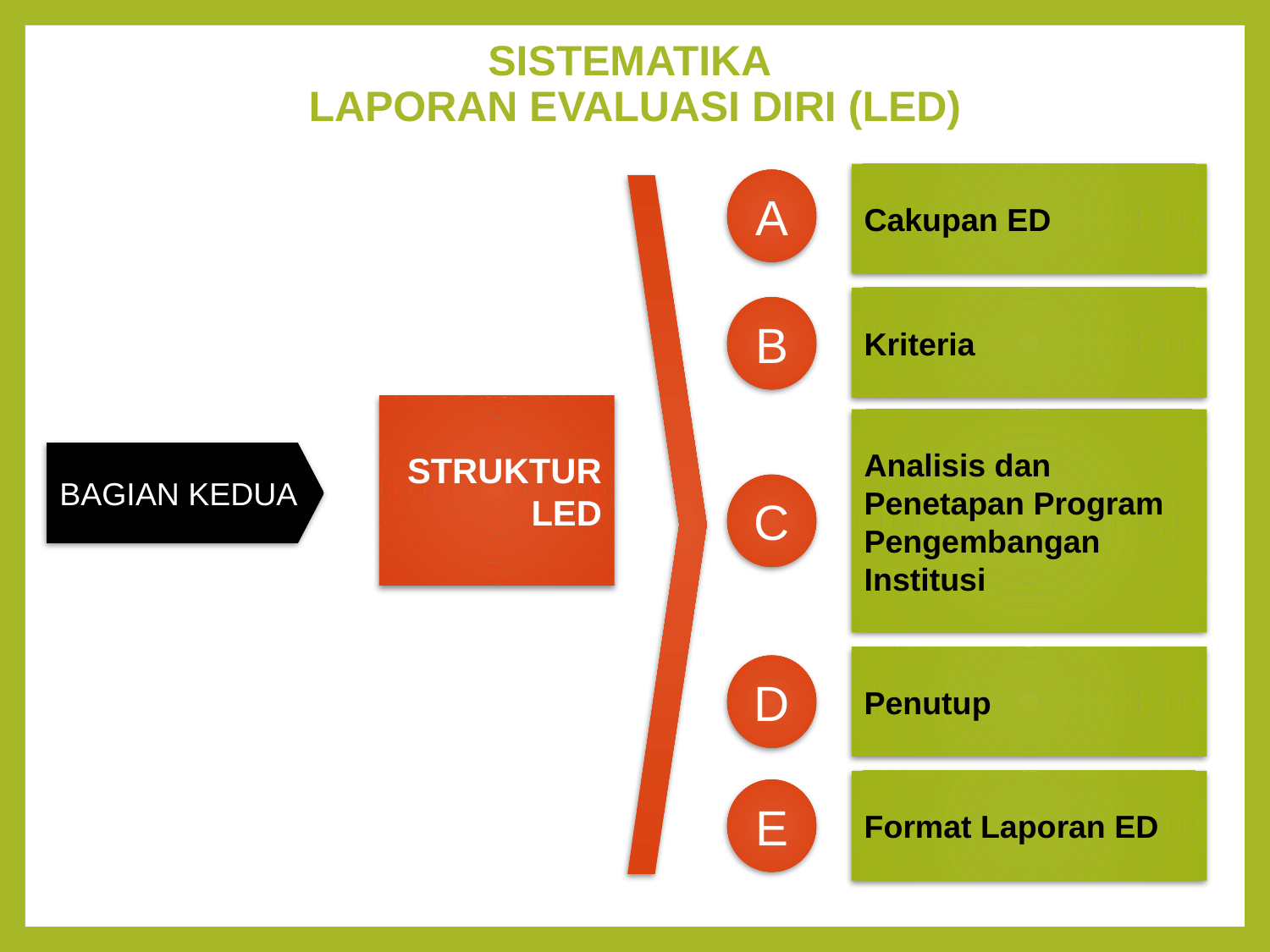

# SISTEMATIKA LAPORAN EVALUASI DIRI (LED)
Cakupan ED
A

Kriteria
B
STRUKTUR LED
Analisis dan Penetapan Program Pengembangan Institusi
BAGIAN KEDUA
C
Penutup
D
Format Laporan ED
E